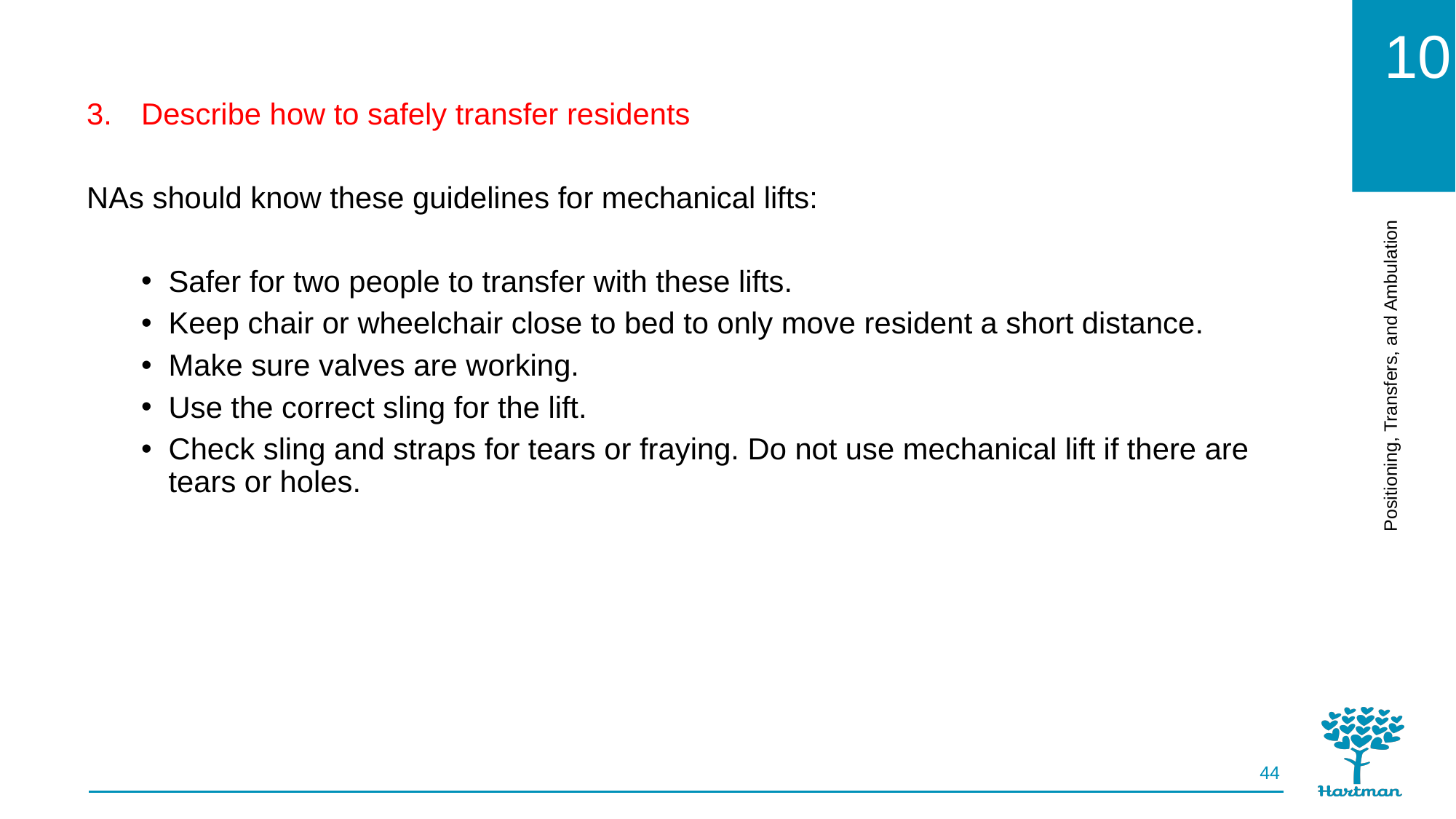

Describe how to safely transfer residents

NAs should know these guidelines for mechanical lifts:

Safer for two people to transfer with these lifts.
Keep chair or wheelchair close to bed to only move resident a short distance.
Make sure valves are working.
Use the correct sling for the lift.
Check sling and straps for tears or fraying. Do not use mechanical lift if there are tears or holes.

44